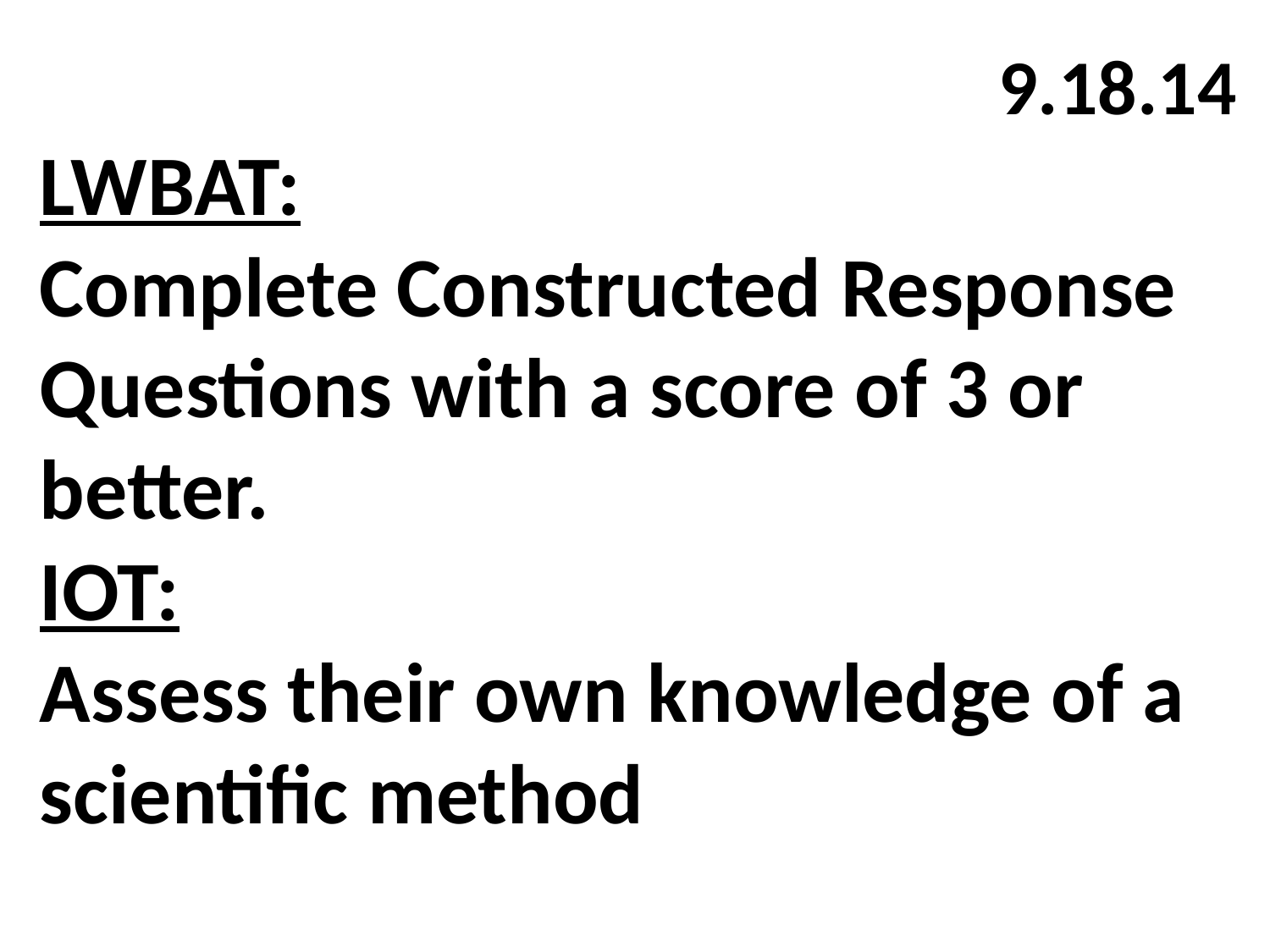

9.18.14
LWBAT:
Complete Constructed Response Questions with a score of 3 or better.
IOT:
Assess their own knowledge of a scientific method